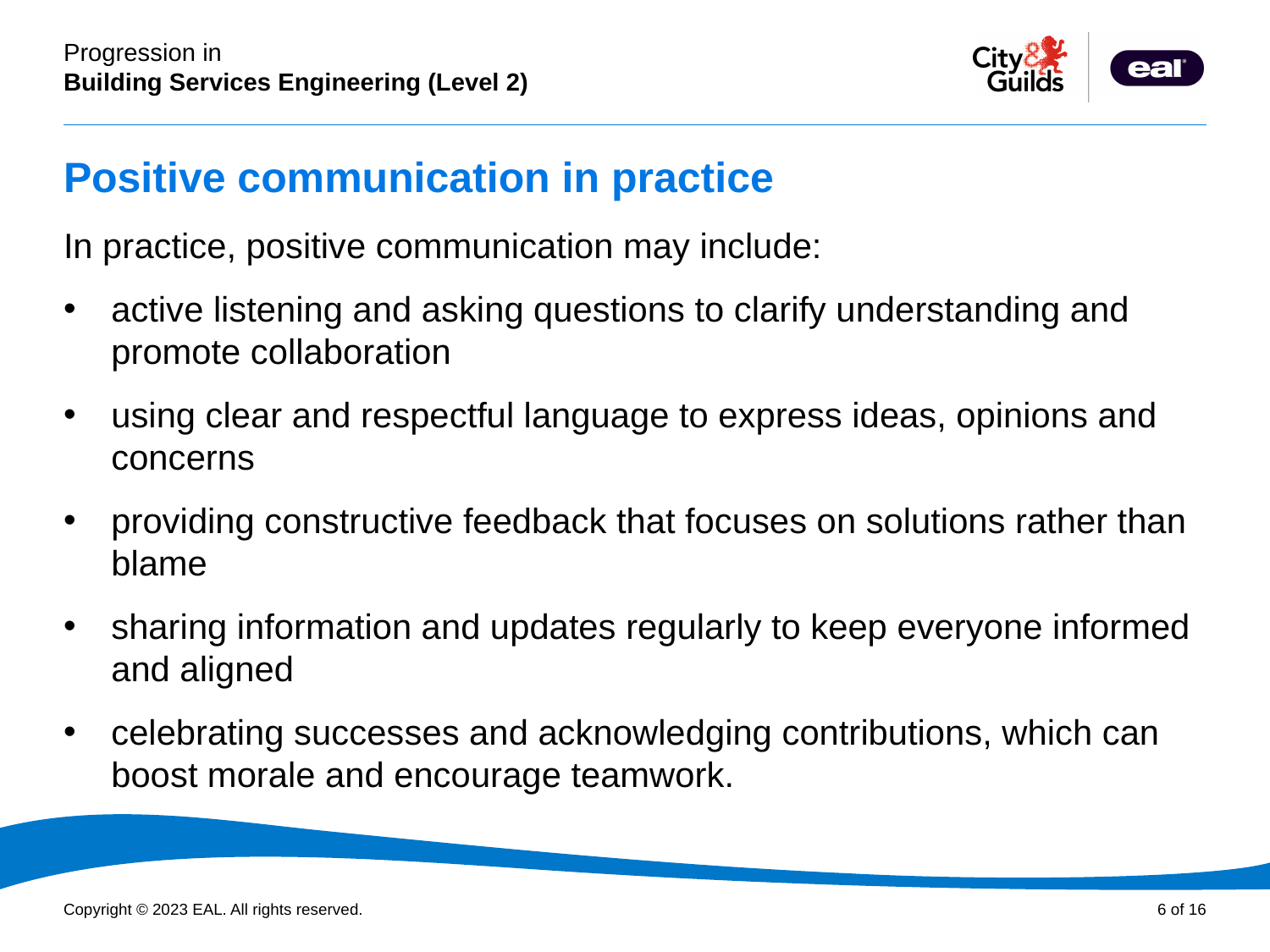

# Positive communication in practice
In practice, positive communication may include:
active listening and asking questions to clarify understanding and promote collaboration
using clear and respectful language to express ideas, opinions and concerns
providing constructive feedback that focuses on solutions rather than blame
sharing information and updates regularly to keep everyone informed and aligned
celebrating successes and acknowledging contributions, which can boost morale and encourage teamwork.